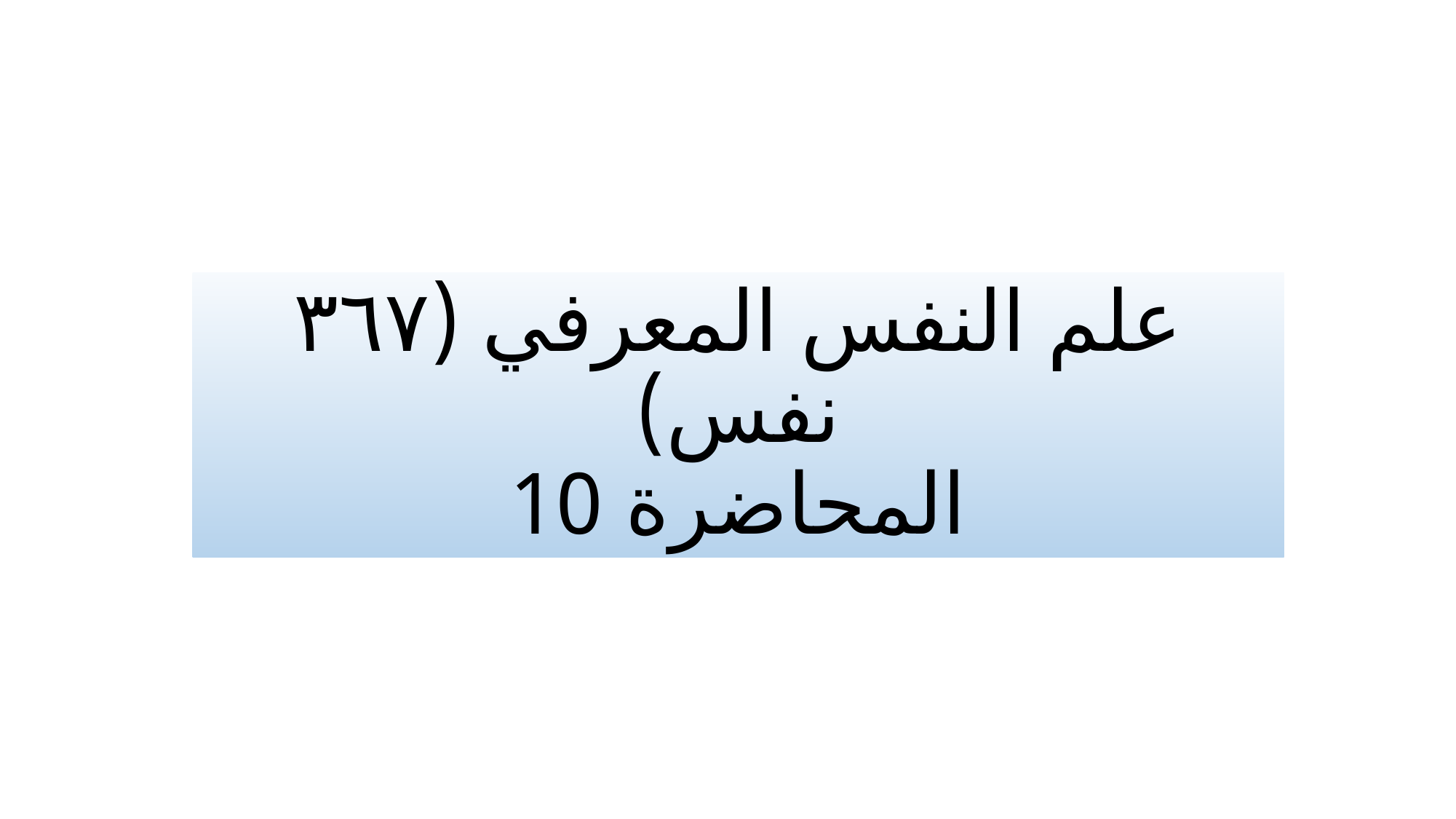

# علم النفس المعرفي (٣٦٧ نفس) المحاضرة 10